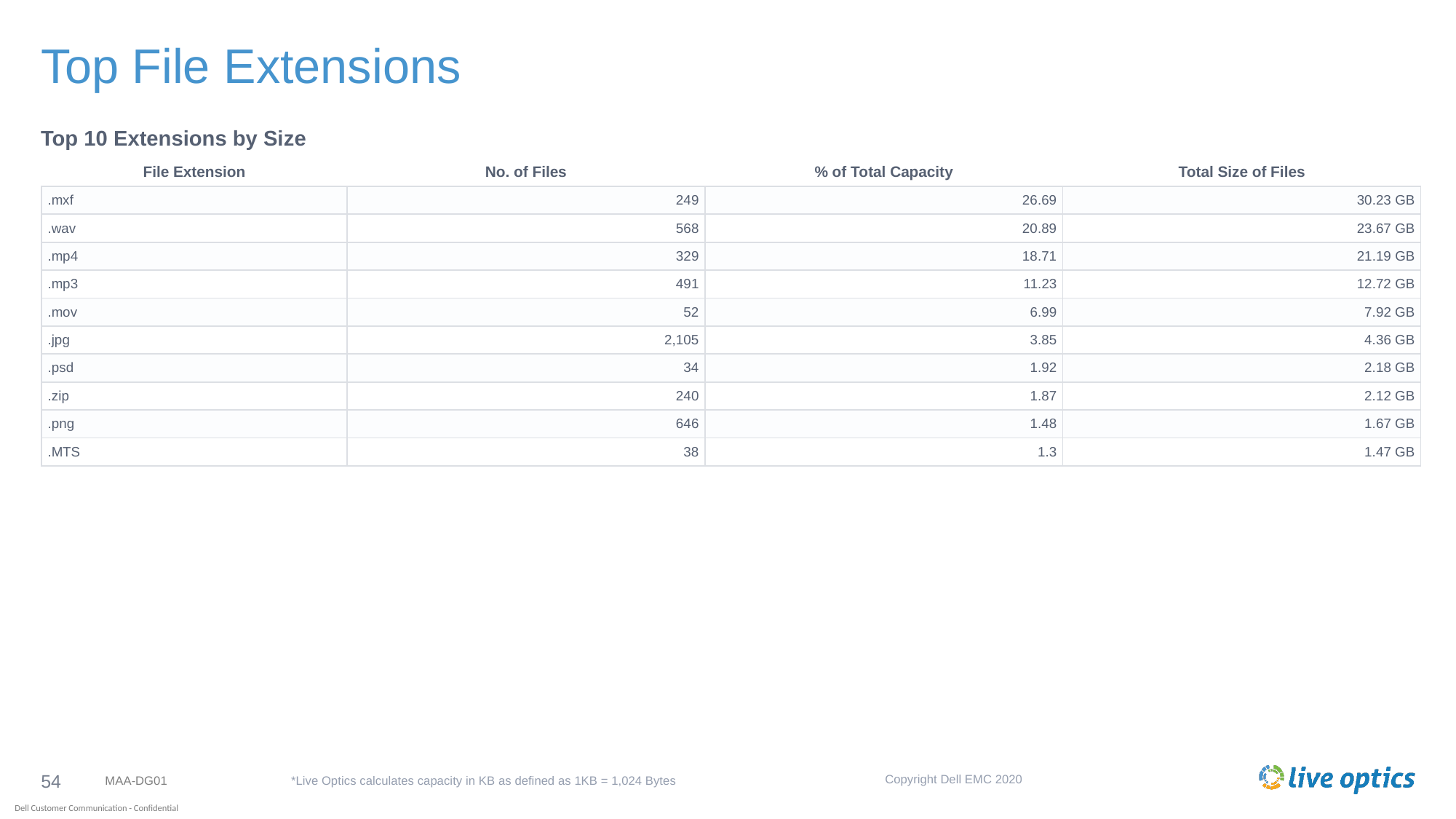

# Top File Extensions
Top 10 Extensions by Size
| File Extension | No. of Files | % of Total Capacity | Total Size of Files |
| --- | --- | --- | --- |
| .mxf | 249 | 26.69 | 30.23 GB |
| .wav | 568 | 20.89 | 23.67 GB |
| .mp4 | 329 | 18.71 | 21.19 GB |
| .mp3 | 491 | 11.23 | 12.72 GB |
| .mov | 52 | 6.99 | 7.92 GB |
| .jpg | 2,105 | 3.85 | 4.36 GB |
| .psd | 34 | 1.92 | 2.18 GB |
| .zip | 240 | 1.87 | 2.12 GB |
| .png | 646 | 1.48 | 1.67 GB |
| .MTS | 38 | 1.3 | 1.47 GB |